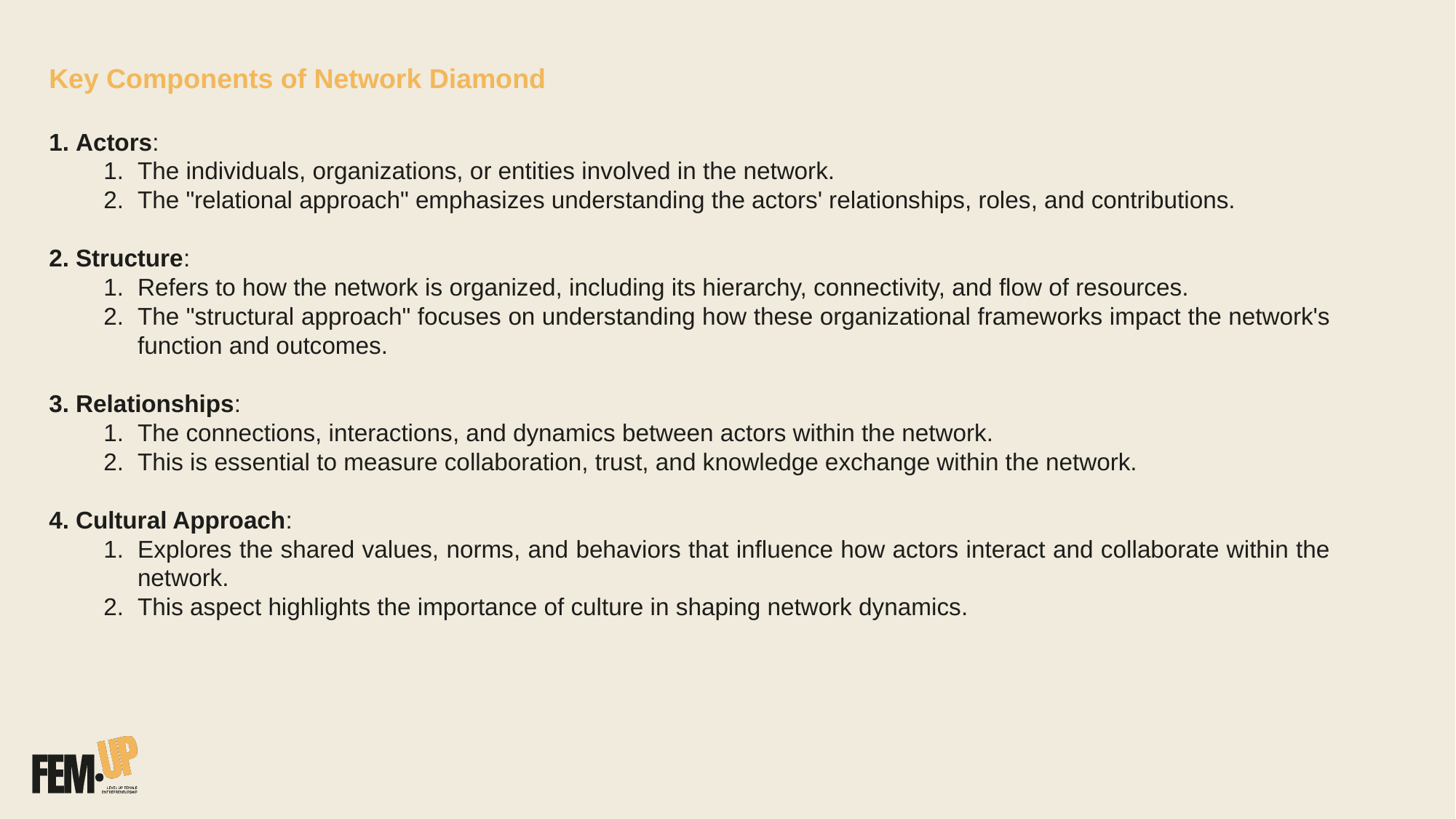

Key Components of Network Diamond

 Actors:
The individuals, organizations, or entities involved in the network.
The "relational approach" emphasizes understanding the actors' relationships, roles, and contributions.

 Structure:
Refers to how the network is organized, including its hierarchy, connectivity, and flow of resources.
The "structural approach" focuses on understanding how these organizational frameworks impact the network's function and outcomes.

 Relationships:
The connections, interactions, and dynamics between actors within the network.
This is essential to measure collaboration, trust, and knowledge exchange within the network.

 Cultural Approach:
Explores the shared values, norms, and behaviors that influence how actors interact and collaborate within the network.
This aspect highlights the importance of culture in shaping network dynamics.